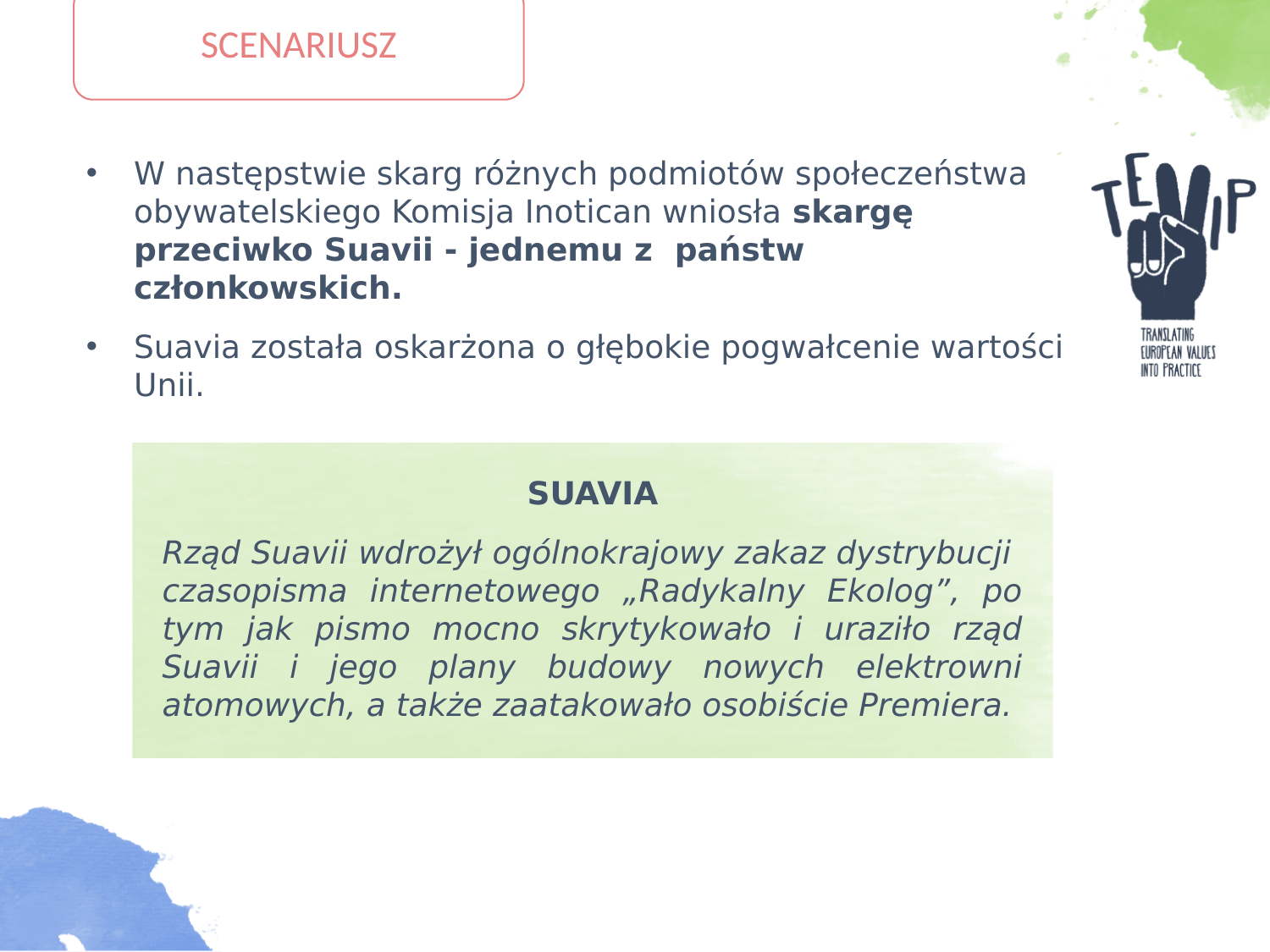

SCENARIUSZ
W następstwie skarg różnych podmiotów społeczeństwa obywatelskiego Komisja Inotican wniosła skargę przeciwko Suavii - jednemu z  państw członkowskich.
Suavia została oskarżona o głębokie pogwałcenie wartości Unii.
SUAVIA
Rząd Suavii wdrożył ogólnokrajowy zakaz dystrybucji  czasopisma internetowego „Radykalny Ekolog”, po tym jak pismo mocno skrytykowało i uraziło rząd Suavii i jego plany budowy nowych elektrowni atomowych, a także zaatakowało osobiście Premiera.